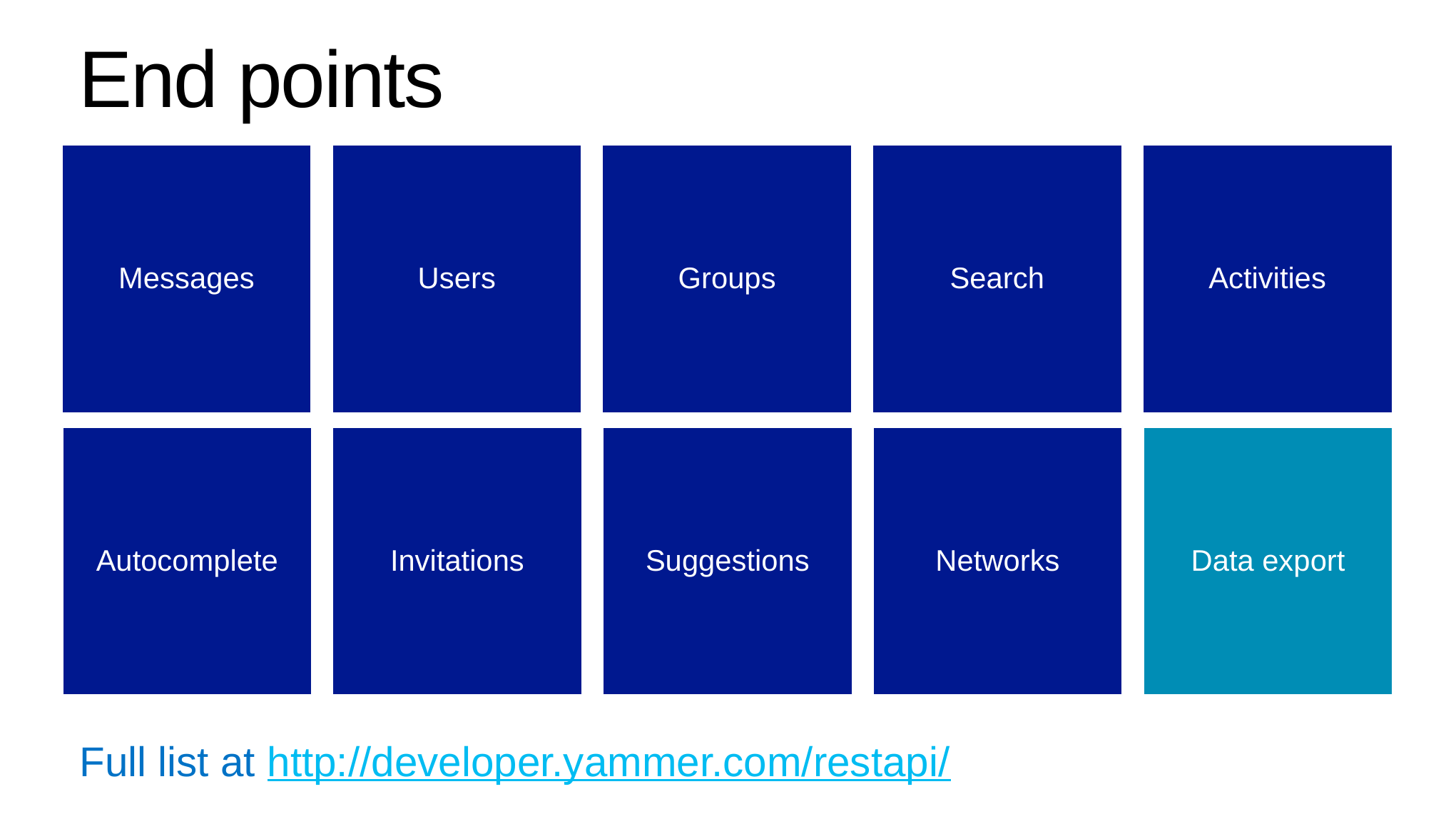

# End points
Messages
Users
Groups
Search
Activities
Autocomplete
Invitations
Suggestions
Networks
Data export
Full list at http://developer.yammer.com/restapi/